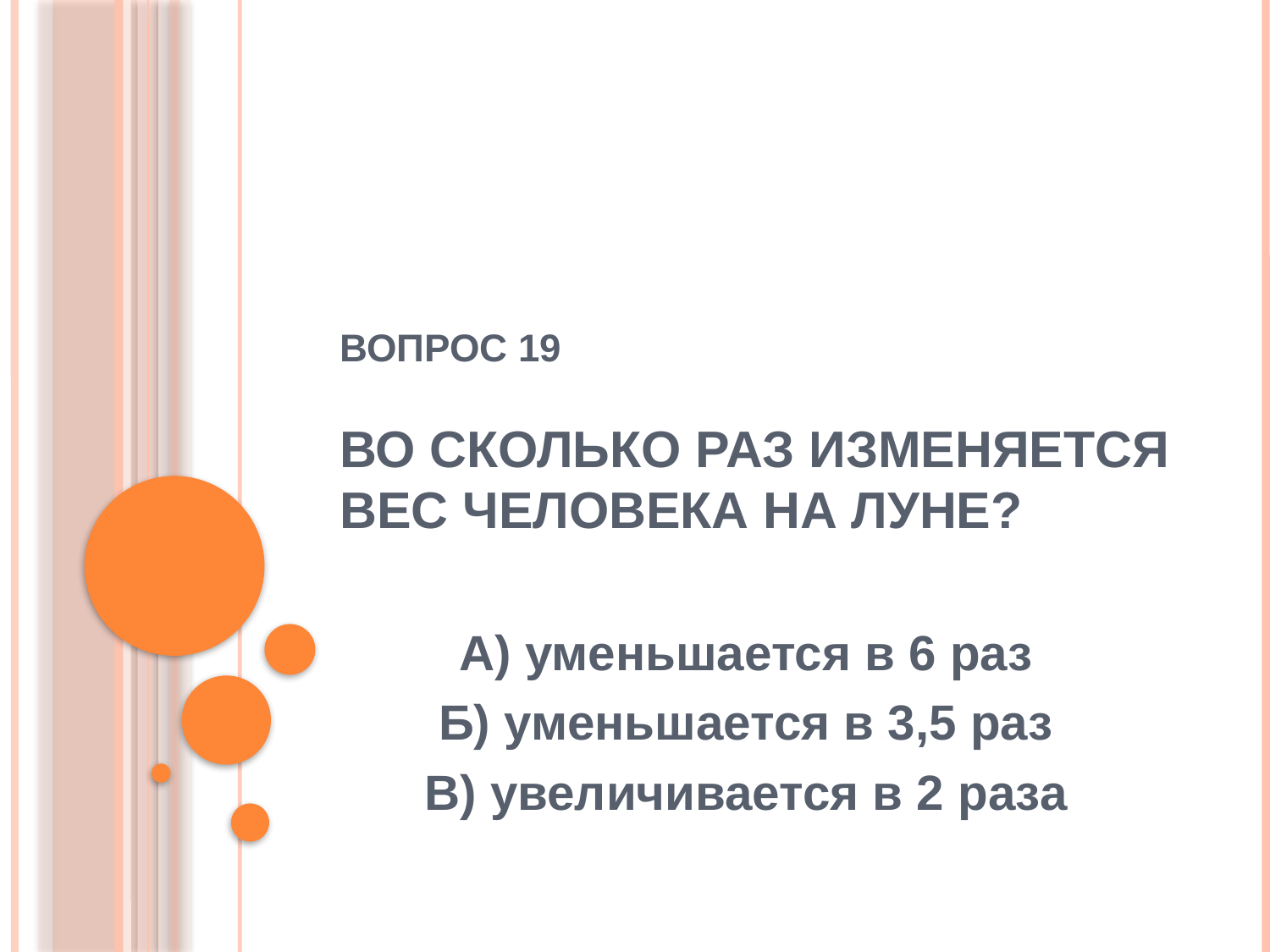

# Вопрос 19 Во сколько раз изменяется вес человека на Луне?
А) уменьшается в 6 раз
Б) уменьшается в 3,5 раз
В) увеличивается в 2 раза